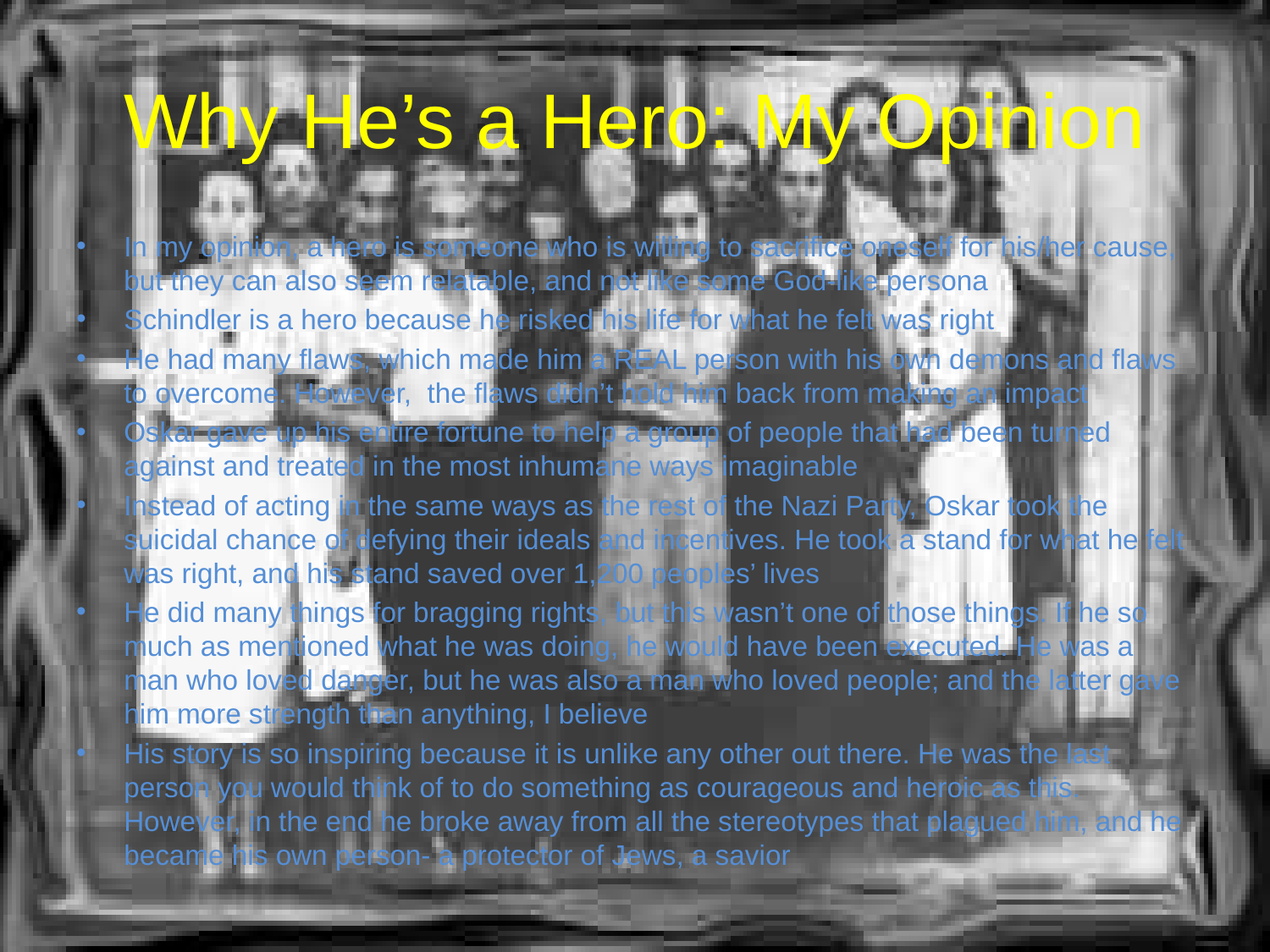

# Why He’s a Hero: My Opinion
In my opinion, a hero is someone who is willing to sacrifice oneself for his/her cause, but they can also seem relatable, and not like some God-like persona
Schindler is a hero because he risked his life for what he felt was right
He had many flaws, which made him a REAL person with his own demons and flaws to overcome. However,  the flaws didn’t hold him back from making an impact
Oskar gave up his entire fortune to help a group of people that had been turned against and treated in the most inhumane ways imaginable
Instead of acting in the same ways as the rest of the Nazi Party, Oskar took the suicidal chance of defying their ideals and incentives. He took a stand for what he felt was right, and his stand saved over 1,200 peoples’ lives
He did many things for bragging rights, but this wasn’t one of those things. If he so much as mentioned what he was doing, he would have been executed. He was a man who loved danger, but he was also a man who loved people; and the latter gave him more strength than anything, I believe
His story is so inspiring because it is unlike any other out there. He was the last person you would think of to do something as courageous and heroic as this. However, in the end he broke away from all the stereotypes that plagued him, and he became his own person- a protector of Jews, a savior